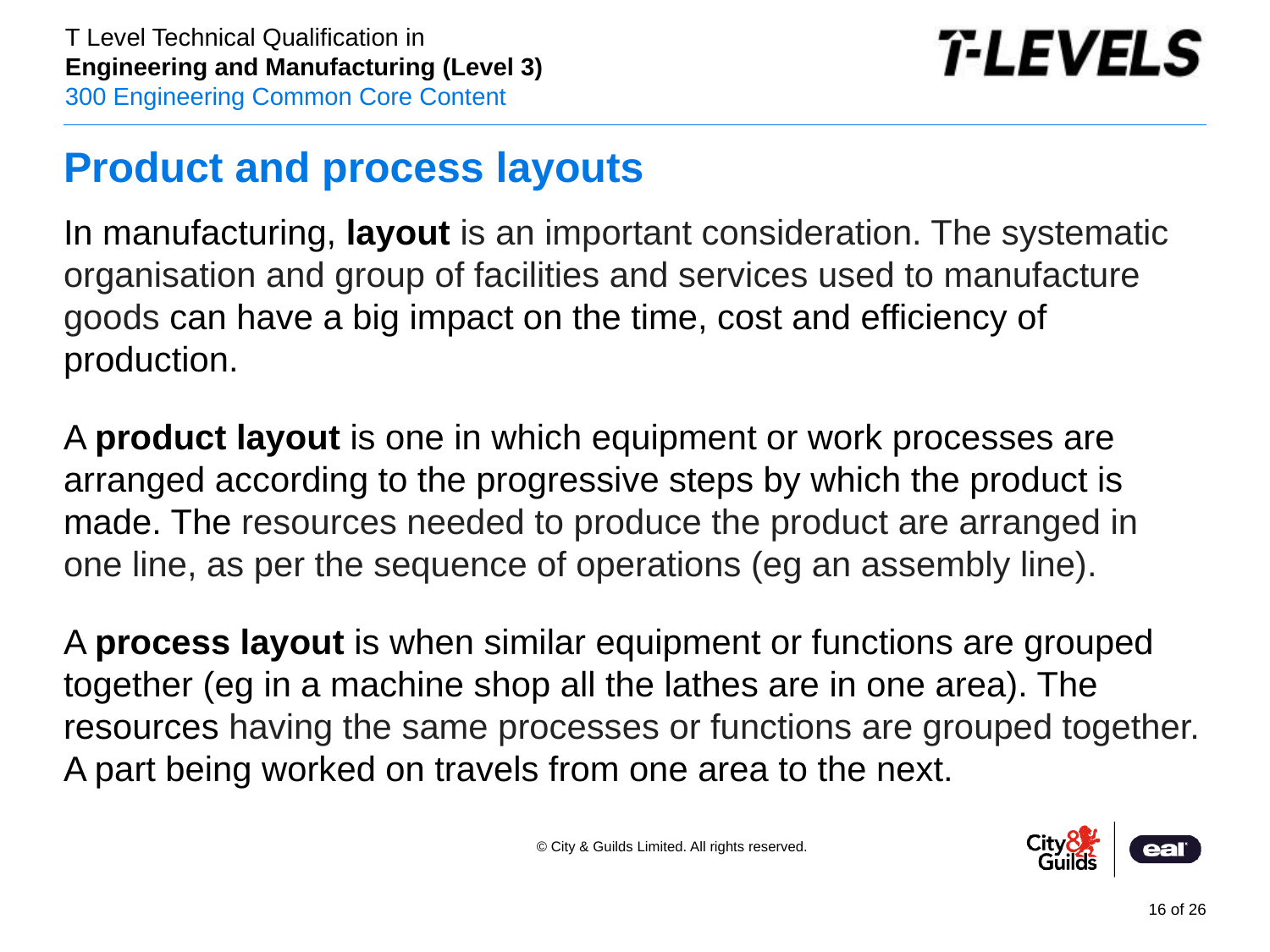

# Product and process layouts
In manufacturing, layout is an important consideration. The systematic organisation and group of facilities and services used to manufacture goods can have a big impact on the time, cost and efficiency of production.
A product layout is one in which equipment or work processes are arranged according to the progressive steps by which the product is made. The resources needed to produce the product are arranged in one line, as per the sequence of operations (eg an assembly line).
A process layout is when similar equipment or functions are grouped together (eg in a machine shop all the lathes are in one area). The resources having the same processes or functions are grouped together. A part being worked on travels from one area to the next.